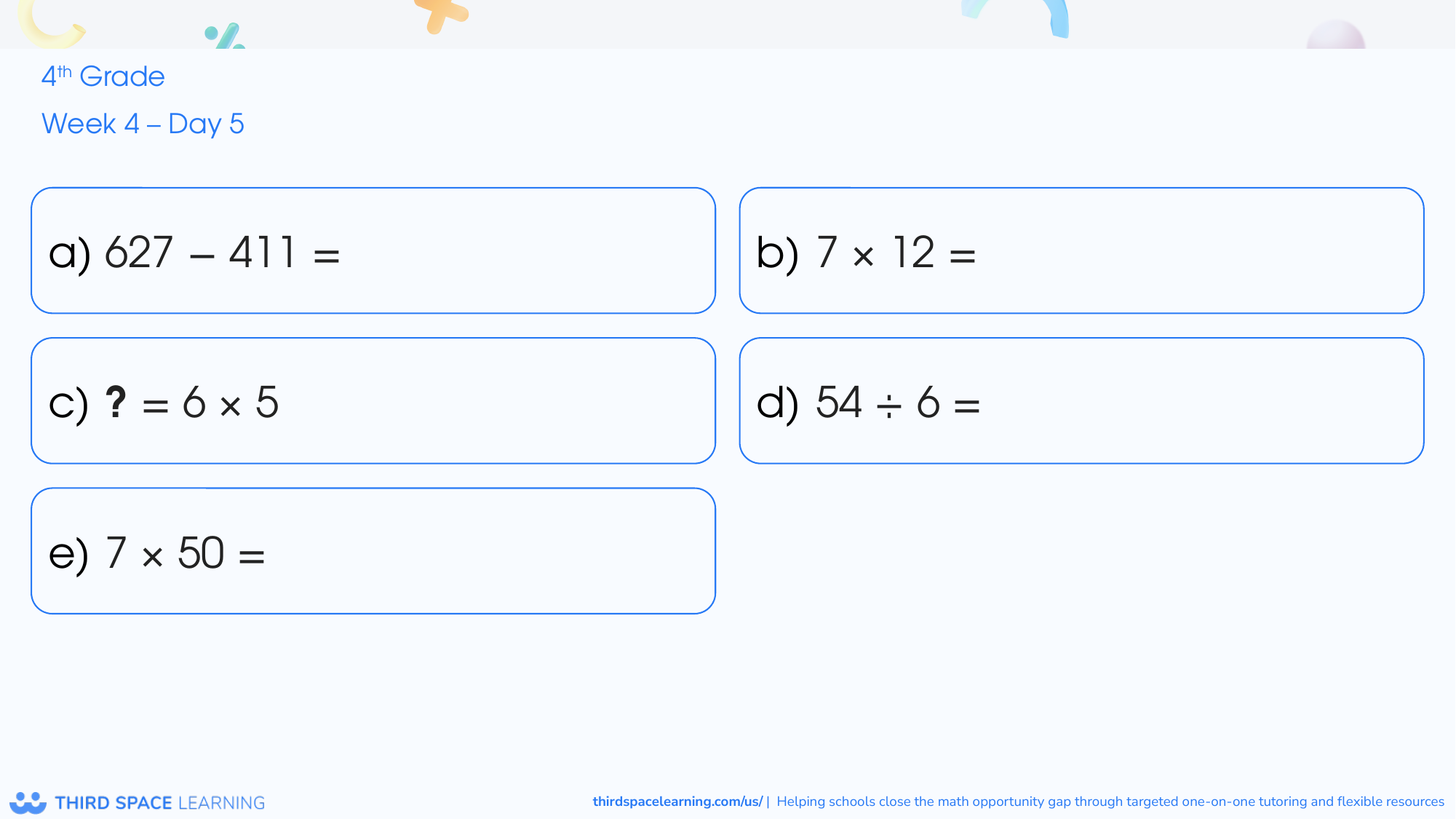

4th Grade
Week 4 – Day 5
627 − 411 =
7 × 12 =
? = 6 × 5
54 ÷ 6 =
7 × 50 =